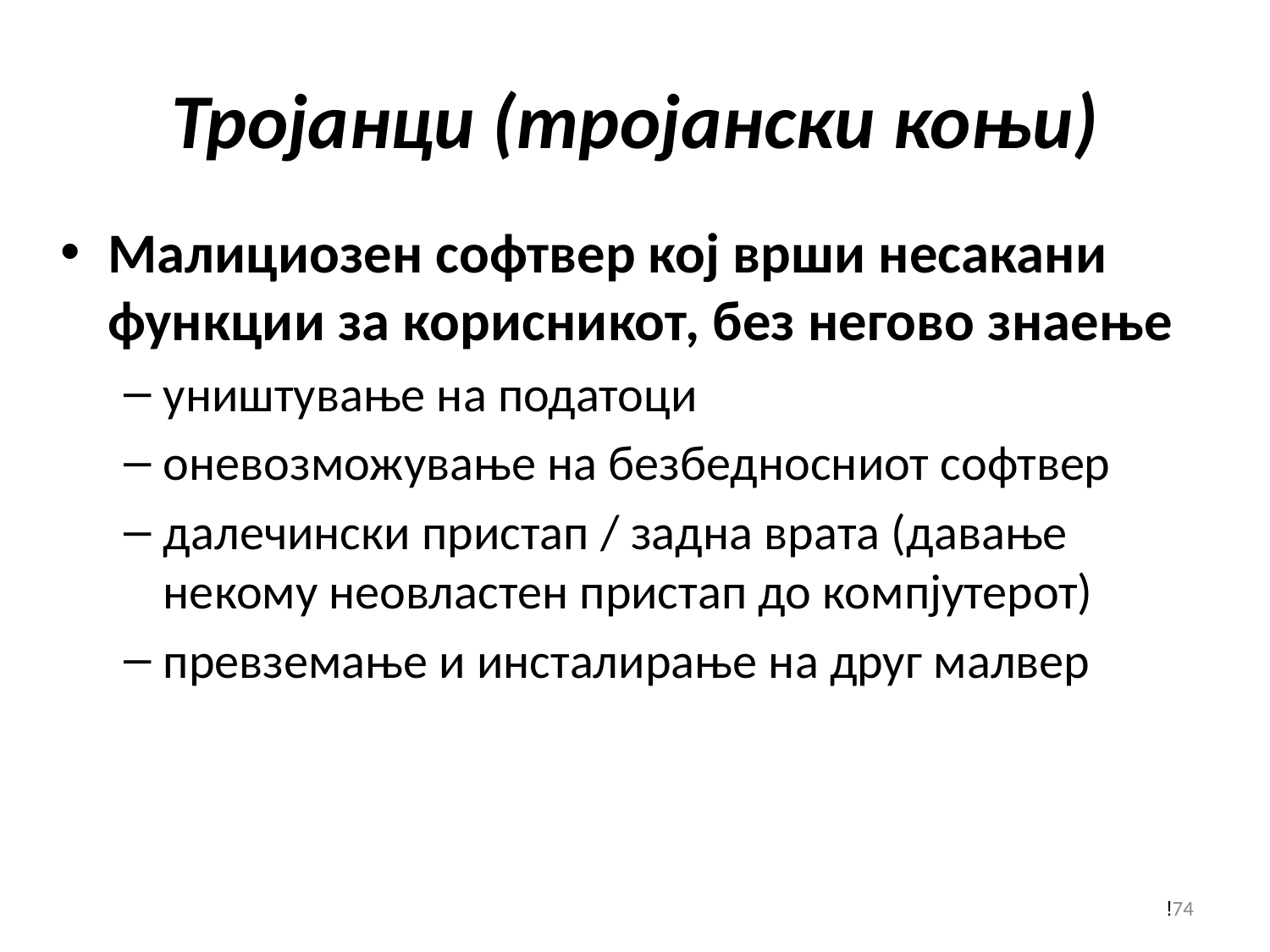

# Тројанци (тројански коњи)
Малициозен софтвер кој врши несакани функции за корисникот, без негово знаење
уништување на податоци
оневозможување на безбедносниот софтвер
далечински пристап / задна врата (давање некому неовластен пристап до компјутерот)
превземање и инсталирање на друг малвер

!74